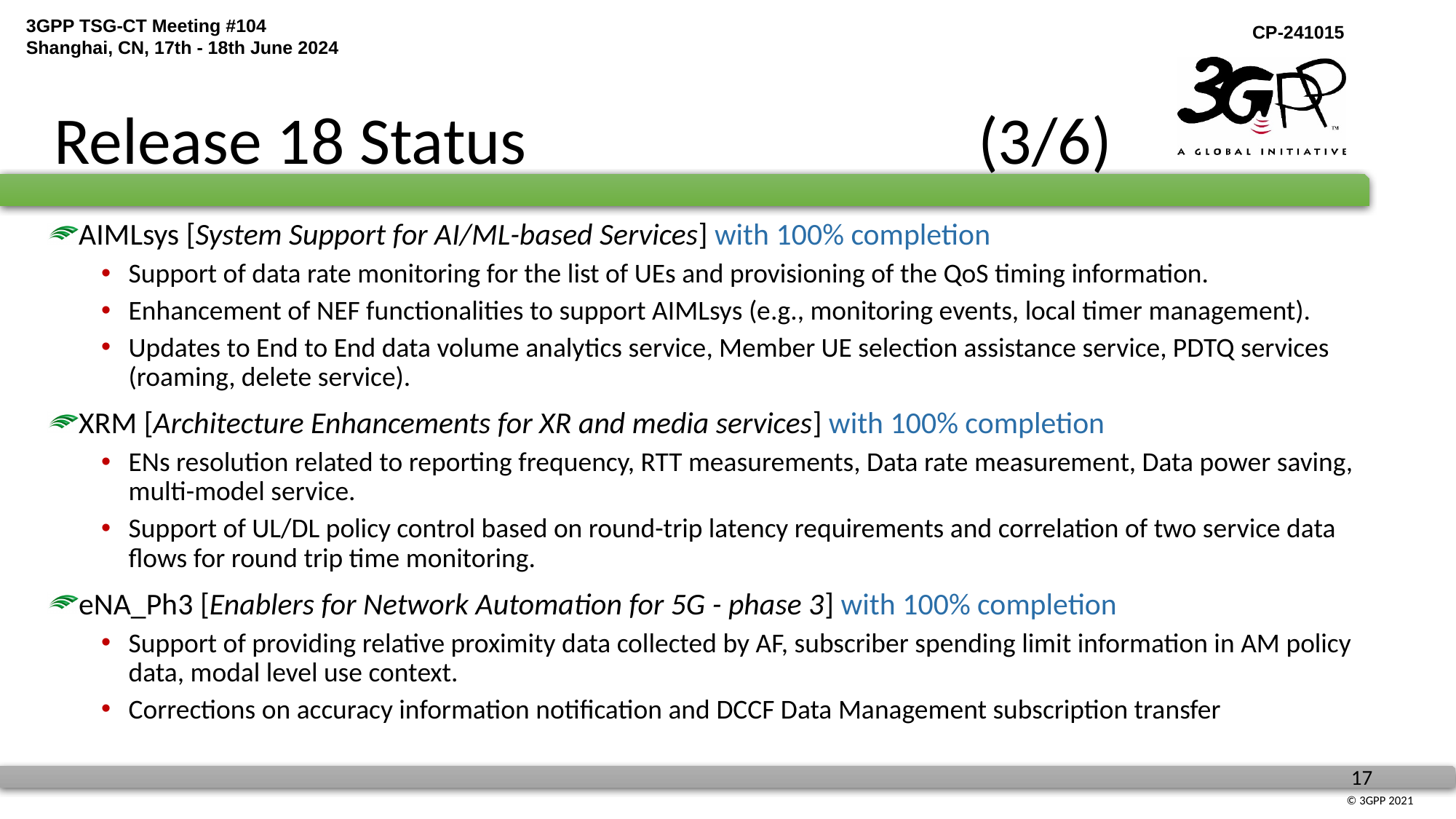

# Release 18 Status                              (3/6)
AIMLsys [System Support for AI/ML-based Services] with 100% completion
Support of data rate monitoring for the list of UEs and provisioning of the QoS timing information.
Enhancement of NEF functionalities to support AIMLsys (e.g., monitoring events, local timer management).
Updates to End to End data volume analytics service, Member UE selection assistance service, PDTQ services (roaming, delete service).
XRM [Architecture Enhancements for XR and media services] with 100% completion
ENs resolution related to reporting frequency, RTT measurements, Data rate measurement, Data power saving, multi-model service.
Support of UL/DL policy control based on round-trip latency requirements and correlation of two service data flows for round trip time monitoring.
eNA_Ph3 [Enablers for Network Automation for 5G - phase 3] with 100% completion
Support of providing relative proximity data collected by AF, subscriber spending limit information in AM policy data, modal level use context.
Corrections on accuracy information notification and DCCF Data Management subscription transfer